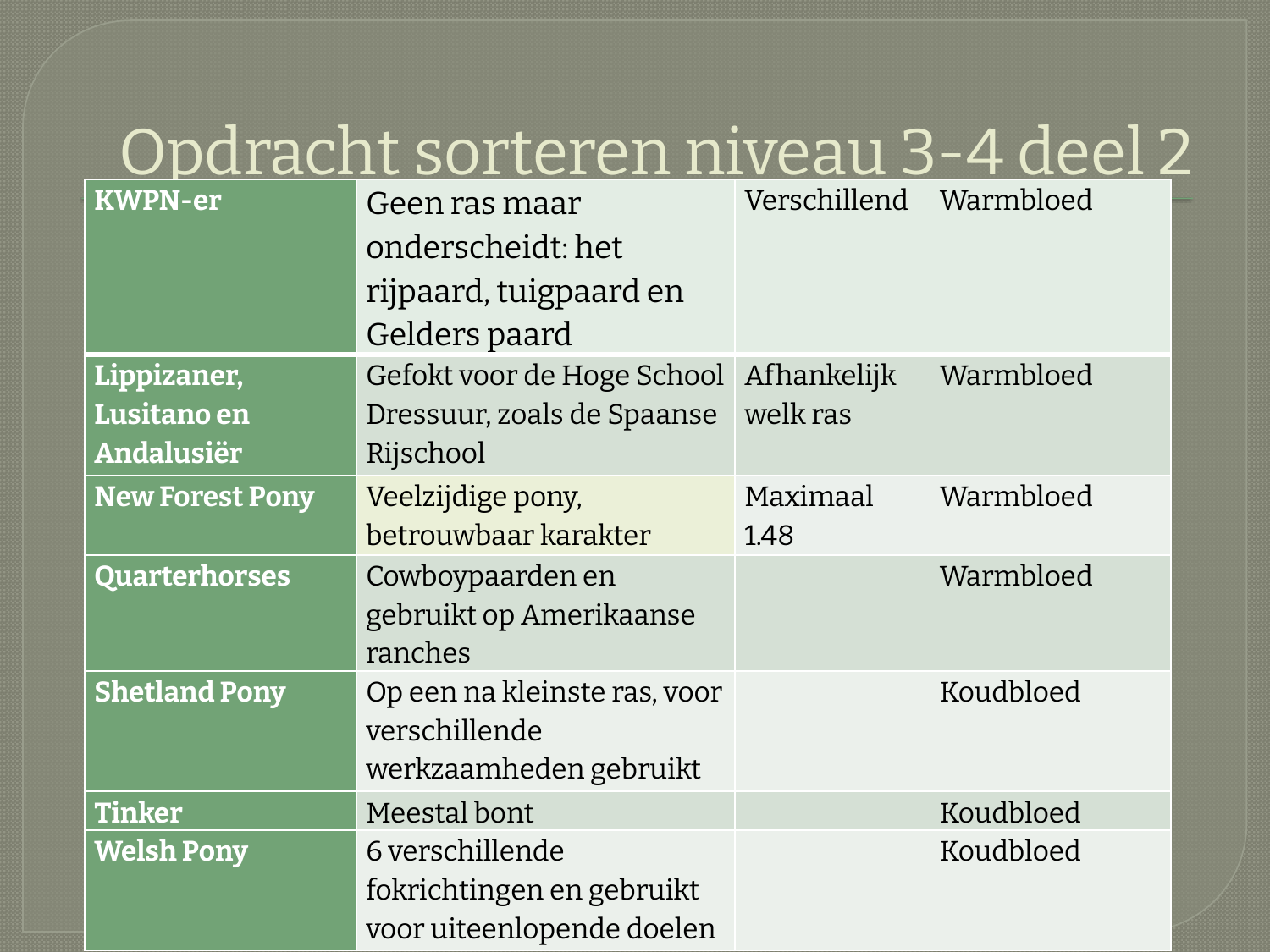

# Opdracht sorteren niveau 3-4 deel 2
| KWPN-er | Geen ras maar onderscheidt: het rijpaard, tuigpaard en Gelders paard | Verschillend | Warmbloed |
| --- | --- | --- | --- |
| Lippizaner, Lusitano en Andalusiër | Gefokt voor de Hoge School Dressuur, zoals de Spaanse Rijschool | Afhankelijk welk ras | Warmbloed |
| New Forest Pony | Veelzijdige pony, betrouwbaar karakter | Maximaal 1.48 | Warmbloed |
| Quarterhorses | Cowboypaarden en gebruikt op Amerikaanse ranches |  | Warmbloed |
| Shetland Pony | Op een na kleinste ras, voor verschillende werkzaamheden gebruikt |  | Koudbloed |
| Tinker | Meestal bont |  | Koudbloed |
| Welsh Pony | 6 verschillende fokrichtingen en gebruikt voor uiteenlopende doelen |  | Koudbloed |